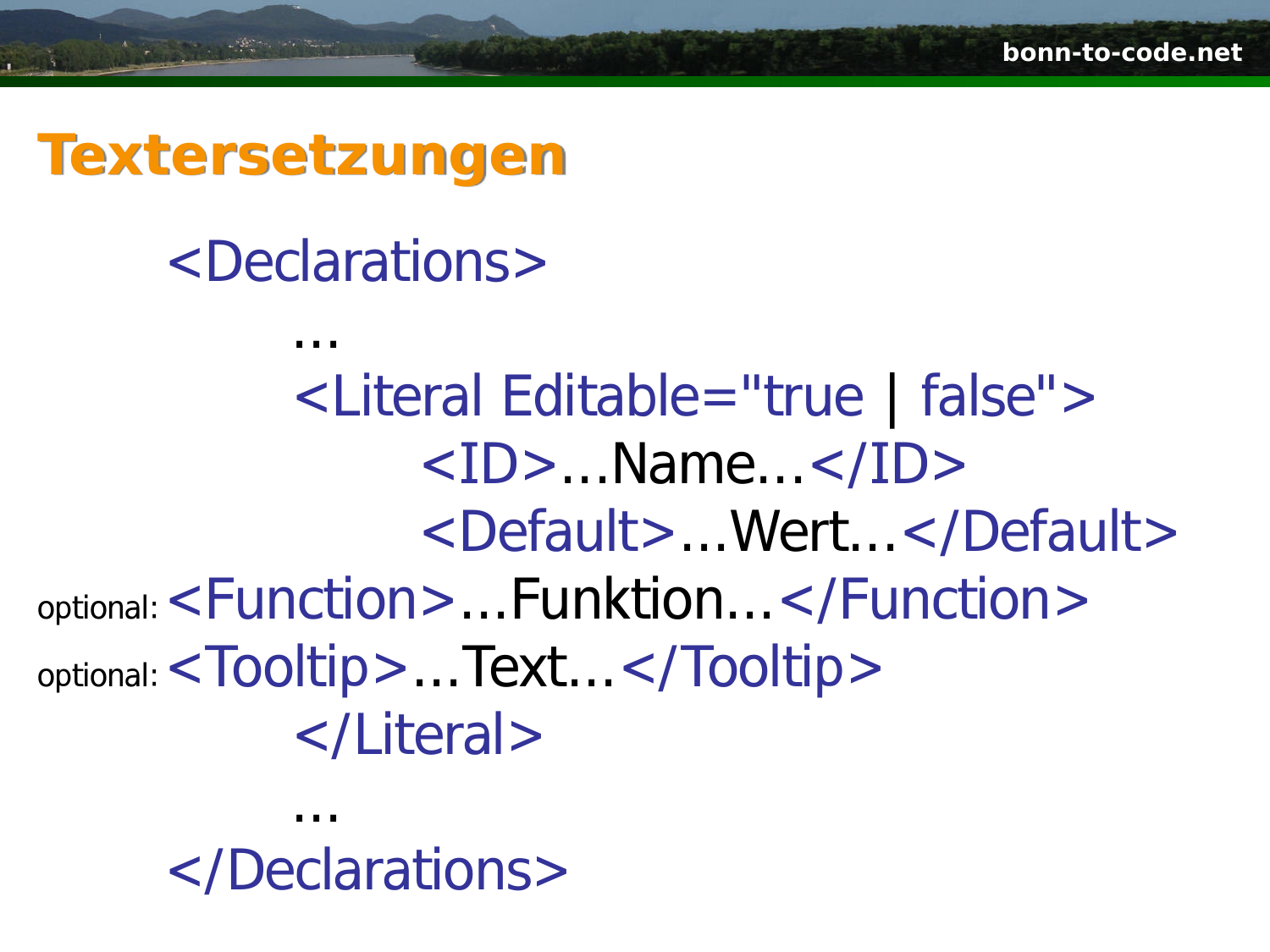

# Textersetzungen
	<Declarations>
		...
		<Literal Editable="true | false">
			<ID>...Name...</ID>
			<Default>...Wert...</Default>
optional:	<Function>...Funktion...</Function>
optional:	<Tooltip>...Text...</Tooltip>
		</Literal>
		...
	</Declarations>